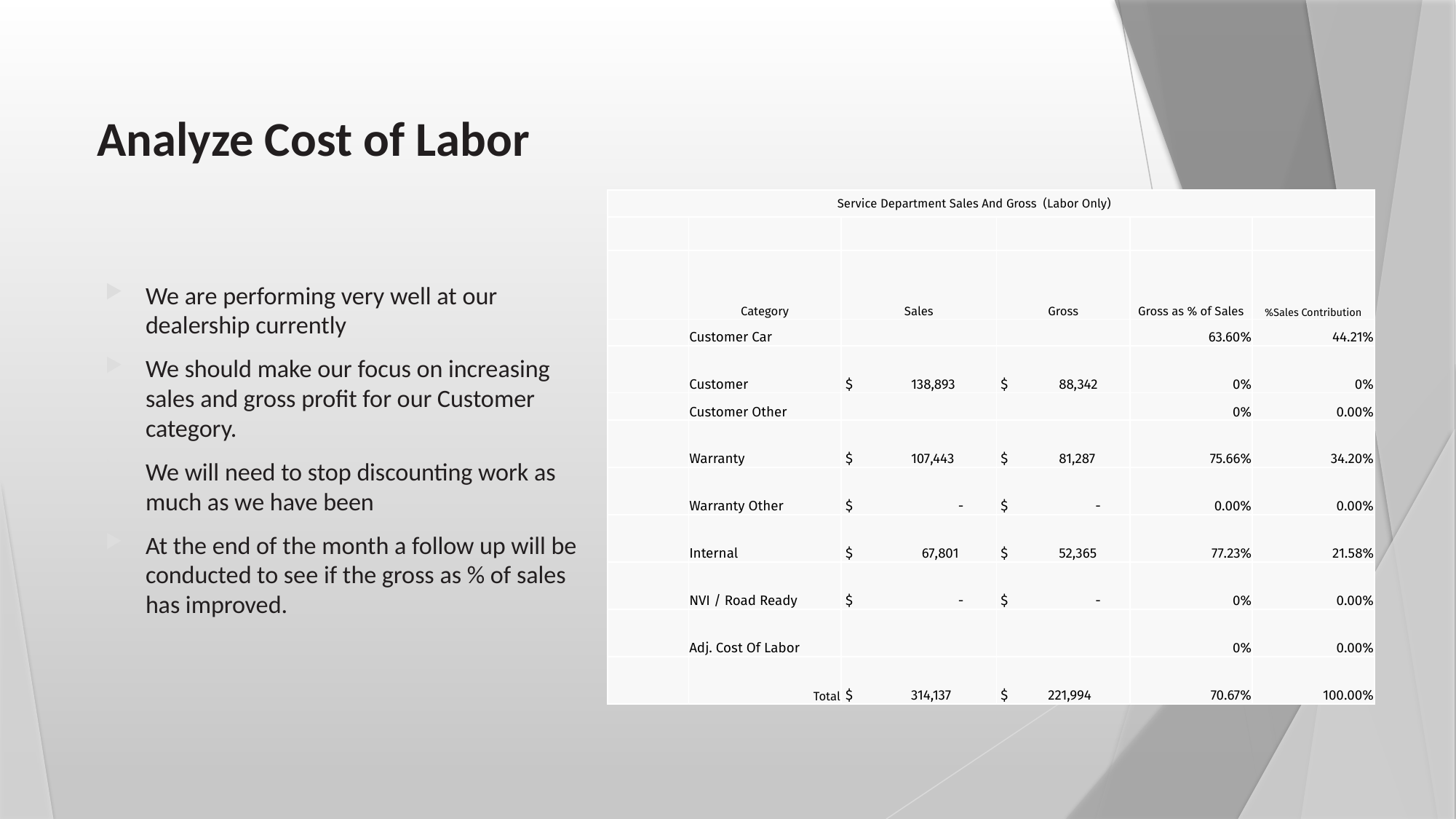

# Analyze Cost of Labor
| Service Department Sales And Gross (Labor Only) |  |  |  |  |  |
| --- | --- | --- | --- | --- | --- |
|  |  |  |  |  |  |
|  | Category | Sales | Gross | Gross as % of Sales | %Sales Contribution |
|  | Customer Car |  |  | 63.60% | 44.21% |
|  | Customer | $ 138,893 | $ 88,342 | 0% | 0% |
|  | Customer Other |  |  | 0% | 0.00% |
|  | Warranty | $ 107,443 | $ 81,287 | 75.66% | 34.20% |
|  | Warranty Other | $ - | $ - | 0.00% | 0.00% |
|  | Internal | $ 67,801 | $ 52,365 | 77.23% | 21.58% |
|  | NVI / Road Ready | $ - | $ - | 0% | 0.00% |
|  | Adj. Cost Of Labor |  |  | 0% | 0.00% |
|  | Total | $ 314,137 | $ 221,994 | 70.67% | 100.00% |

We are performing very well at our dealership currently
We should make our focus on increasing sales and gross profit for our Customer category.
We will need to stop discounting work as much as we have been
At the end of the month a follow up will be conducted to see if the gross as % of sales has improved.